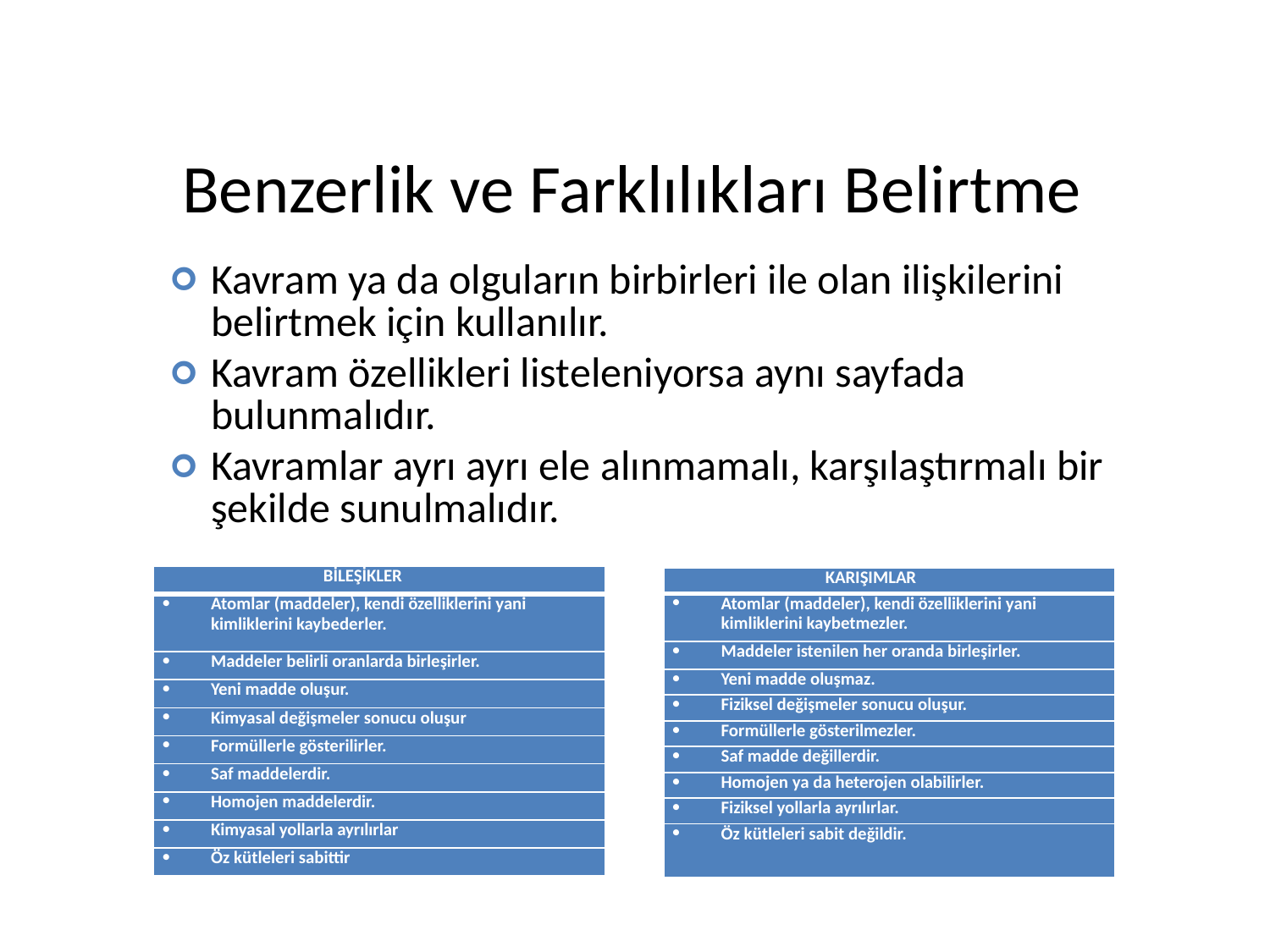

# Benzerlik ve Farklılıkları Belirtme
Kavram ya da olguların birbirleri ile olan ilişkilerini belirtmek için kullanılır.
Kavram özellikleri listeleniyorsa aynı sayfada bulunmalıdır.
Kavramlar ayrı ayrı ele alınmamalı, karşılaştırmalı bir şekilde sunulmalıdır.
| BİLEŞİKLER |
| --- |
| Atomlar (maddeler), kendi özelliklerini yani kimliklerini kaybederler. |
| Maddeler belirli oranlarda birleşirler. |
| Yeni madde oluşur. |
| Kimyasal değişmeler sonucu oluşur |
| Formüllerle gösterilirler. |
| Saf maddelerdir. |
| Homojen maddelerdir. |
| Kimyasal yollarla ayrılırlar |
| Öz kütleleri sabittir |
| KARIŞIMLAR |
| --- |
| Atomlar (maddeler), kendi özelliklerini yani kimliklerini kaybetmezler. |
| Maddeler istenilen her oranda birleşirler. |
| Yeni madde oluşmaz. |
| Fiziksel değişmeler sonucu oluşur. |
| Formüllerle gösterilmezler. |
| Saf madde değillerdir. |
| Homojen ya da heterojen olabilirler. |
| Fiziksel yollarla ayrılırlar. |
| Öz kütleleri sabit değildir. |